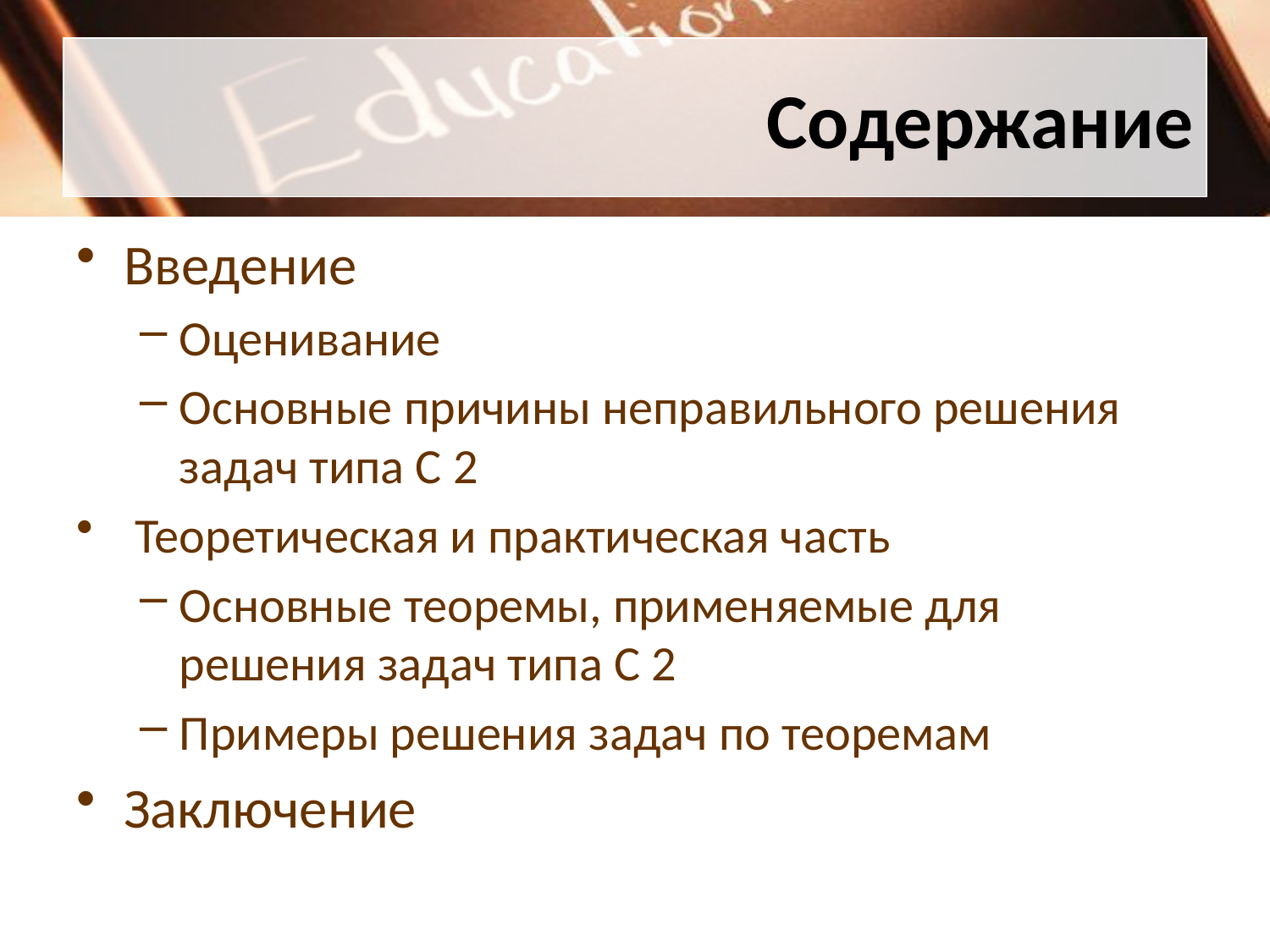

# Содержание
Введение
Оценивание
Основные причины неправильного решения задач типа С 2
 Теоретическая и практическая часть
Основные теоремы, применяемые для решения задач типа С 2
Примеры решения задач по теоремам
Заключение